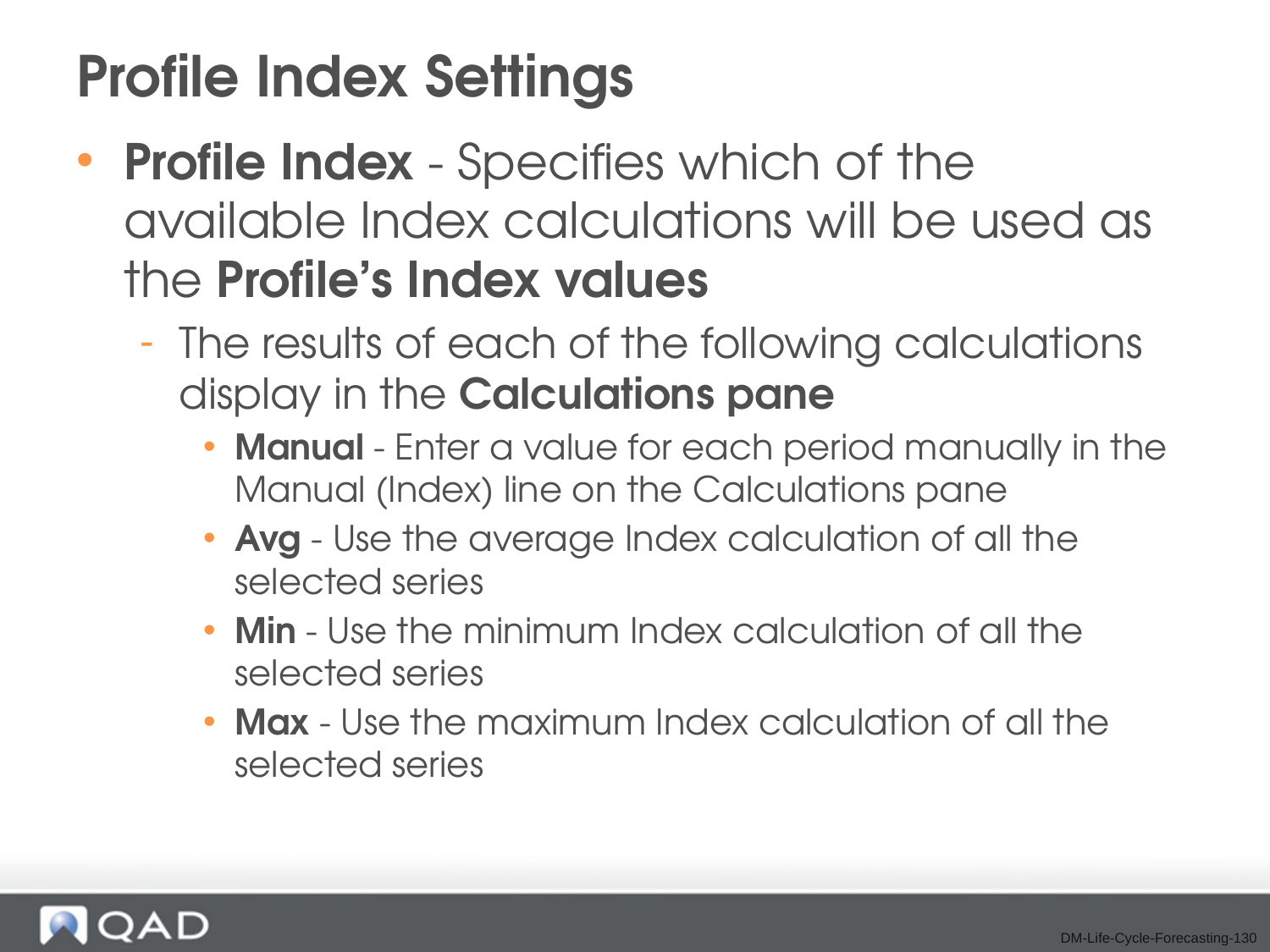

# Profile Index Settings
Profile Index - Specifies which of the available Index calculations will be used as the Profile’s Index values
The results of each of the following calculations display in the Calculations pane
Manual - Enter a value for each period manually in the Manual (Index) line on the Calculations pane
Avg - Use the average Index calculation of all the selected series
Min - Use the minimum Index calculation of all the selected series
Max - Use the maximum Index calculation of all the selected series

DM-Life-Cycle-Forecasting-130